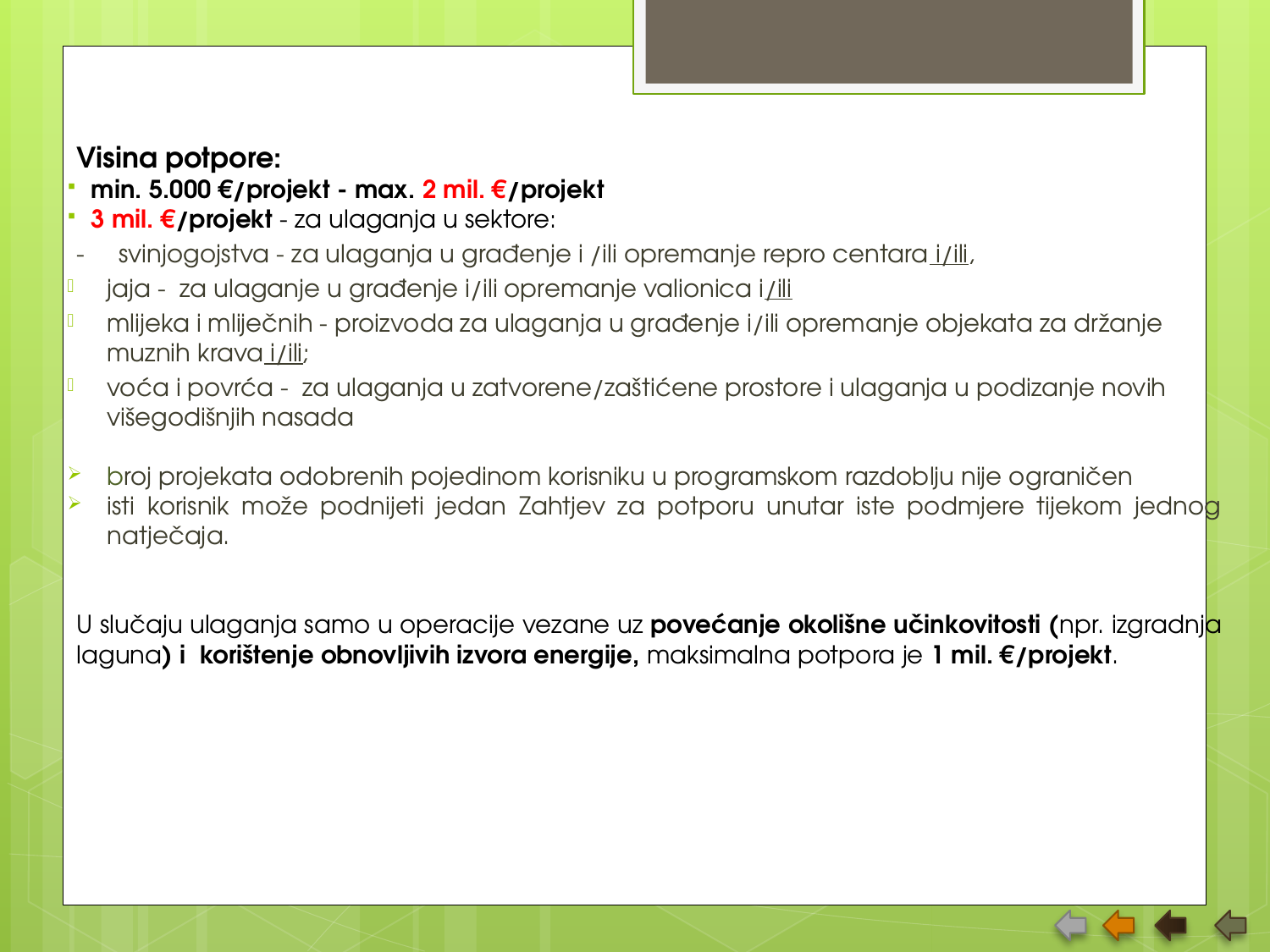

Visina potpore:
min. 5.000 €/projekt - max. 2 mil. €/projekt
3 mil. €/projekt - za ulaganja u sektore:
-     svinjogojstva - za ulaganja u građenje i /ili opremanje repro centara i/ili,
jaja -  za ulaganje u građenje i/ili opremanje valionica i/ili
mlijeka i mliječnih - proizvoda za ulaganja u građenje i/ili opremanje objekata za držanje muznih krava i/ili;
voća i povrća -  za ulaganja u zatvorene/zaštićene prostore i ulaganja u podizanje novih višegodišnjih nasada

broj projekata odobrenih pojedinom korisniku u programskom razdoblju nije ograničen
isti korisnik može podnijeti jedan Zahtjev za potporu unutar iste podmjere tijekom jednog natječaja.

U slučaju ulaganja samo u operacije vezane uz povećanje okolišne učinkovitosti (npr. izgradnja laguna) i  korištenje obnovljivih izvora energije, maksimalna potpora je 1 mil. €/projekt.